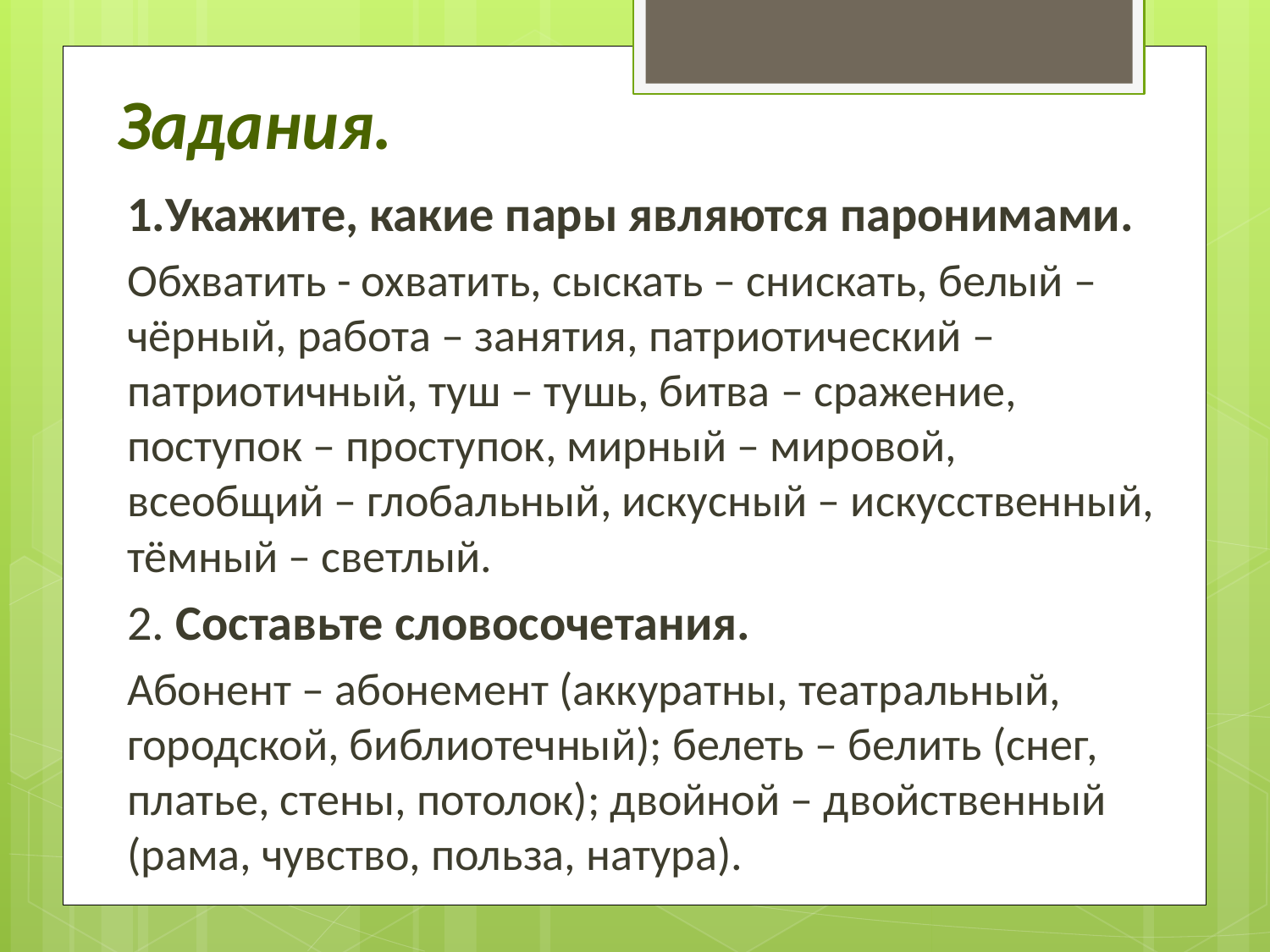

# Задания.
1.Укажите, какие пары являются паронимами.
Обхватить - охватить, сыскать – снискать, белый – чёрный, работа – занятия, патриотический – патриотичный, туш – тушь, битва – сражение, поступок – проступок, мирный – мировой, всеобщий – глобальный, искусный – искусственный, тёмный – светлый.
2. Составьте словосочетания.
Абонент – абонемент (аккуратны, театральный, городской, библиотечный); белеть – белить (снег, платье, стены, потолок); двойной – двойственный (рама, чувство, польза, натура).